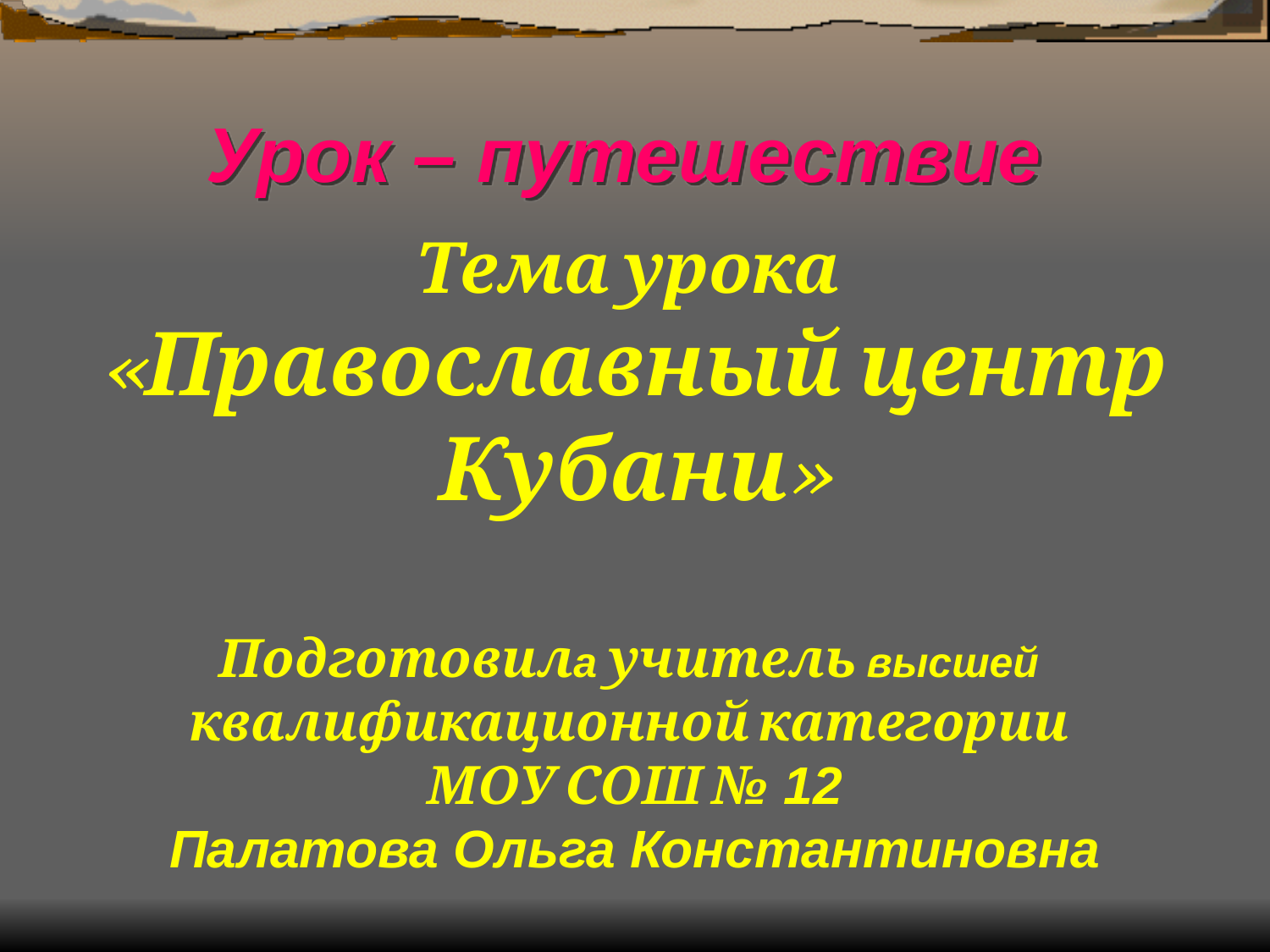

Урок – путешествие
Тема урока
«Православный центр Кубани»

Подготовила учитель высшей
квалификационной категории
МОУ СОШ № 12
Палатова Ольга Константиновна